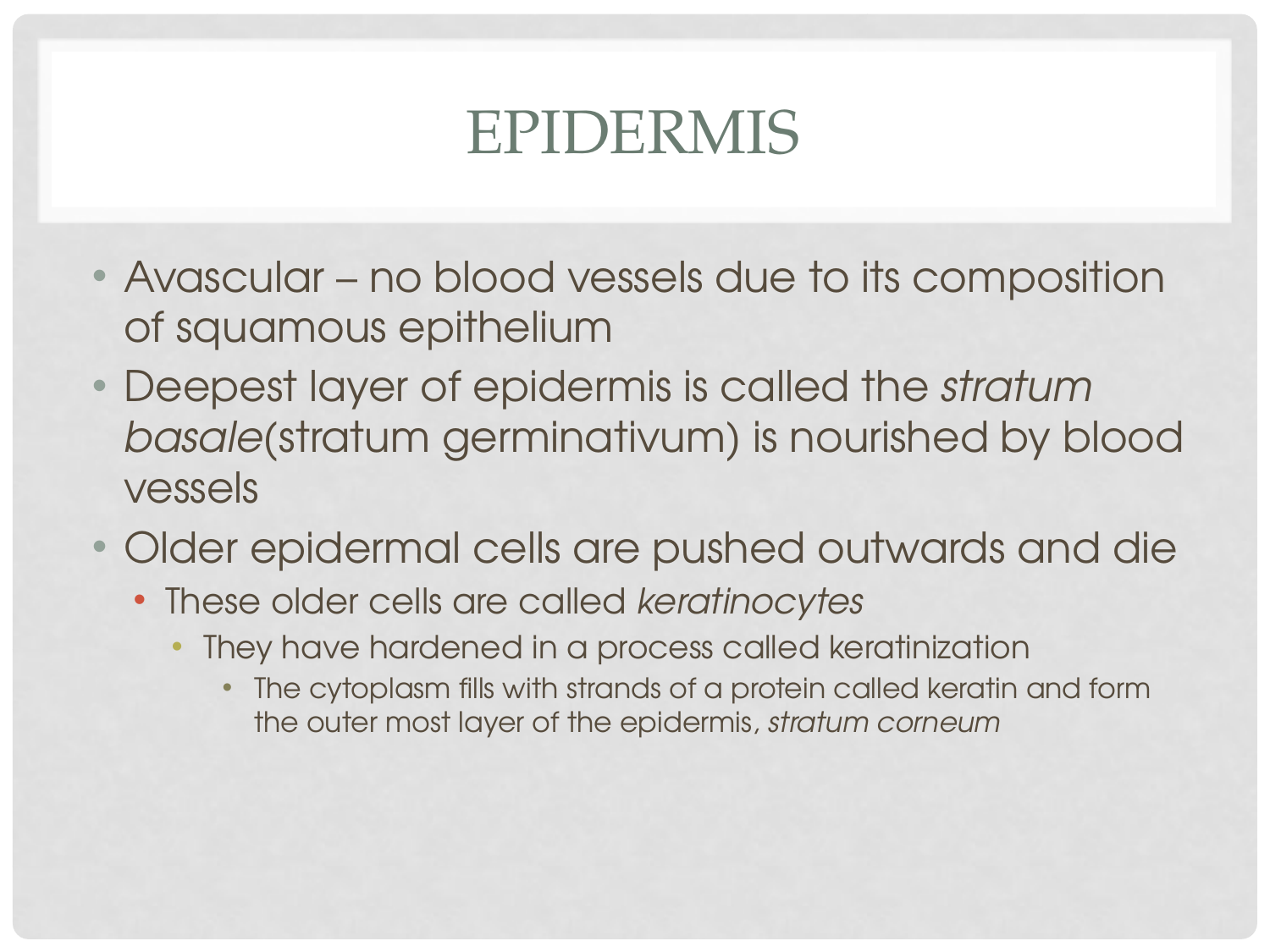

# Epidermis
Avascular – no blood vessels due to its composition of squamous epithelium
Deepest layer of epidermis is called the stratum basale(stratum germinativum) is nourished by blood vessels
Older epidermal cells are pushed outwards and die
These older cells are called keratinocytes
They have hardened in a process called keratinization
The cytoplasm fills with strands of a protein called keratin and form the outer most layer of the epidermis, stratum corneum